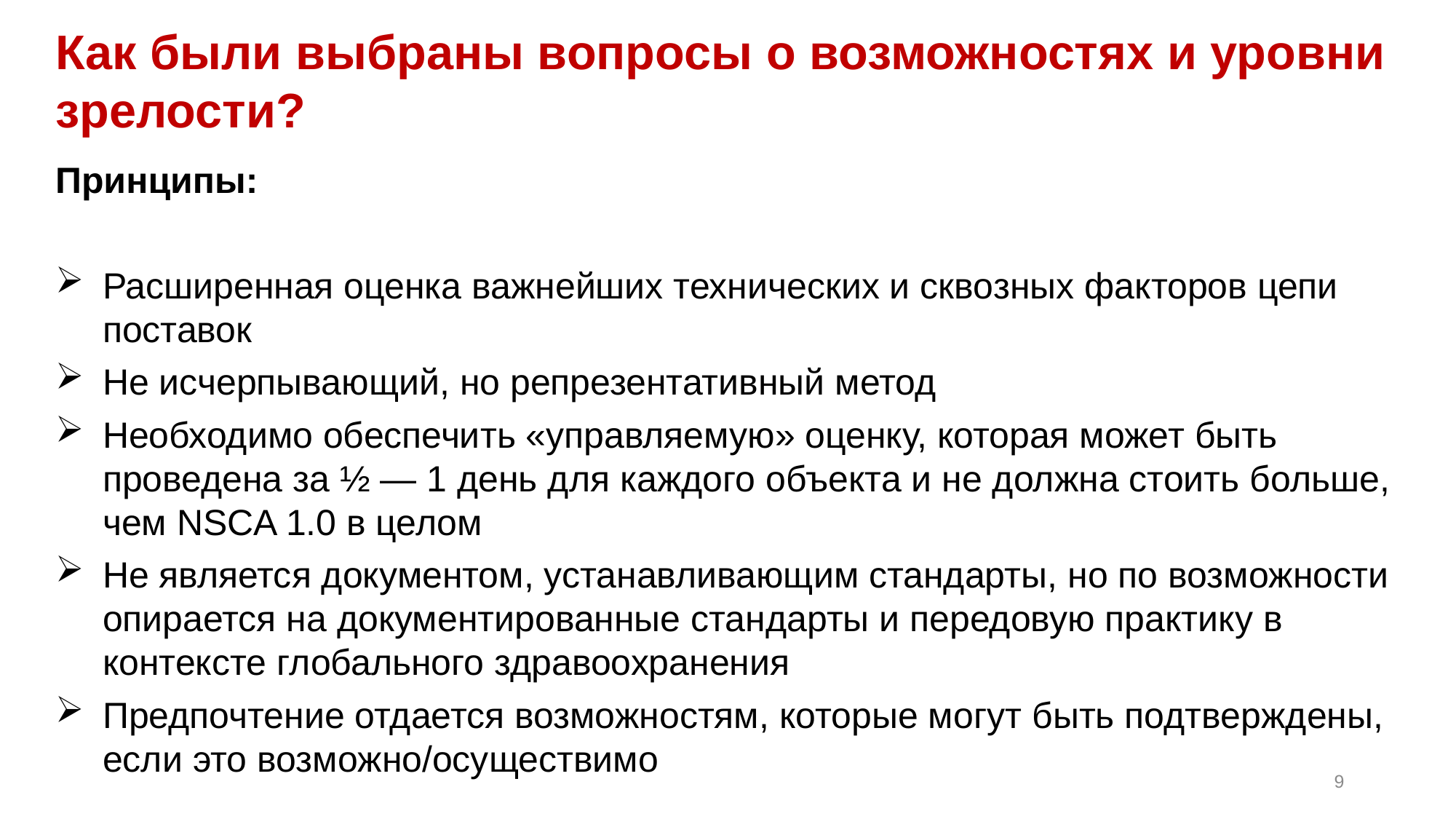

Как были выбраны вопросы о возможностях и уровни зрелости?
Принципы:

Расширенная оценка важнейших технических и сквозных факторов цепи поставок
Не исчерпывающий, но репрезентативный метод
Необходимо обеспечить «управляемую» оценку, которая может быть проведена за ½ — 1 день для каждого объекта и не должна стоить больше, чем NSCA 1.0 в целом
Не является документом, устанавливающим стандарты, но по возможности опирается на документированные стандарты и передовую практику в контексте глобального здравоохранения
Предпочтение отдается возможностям, которые могут быть подтверждены, если это возможно/осуществимо
9